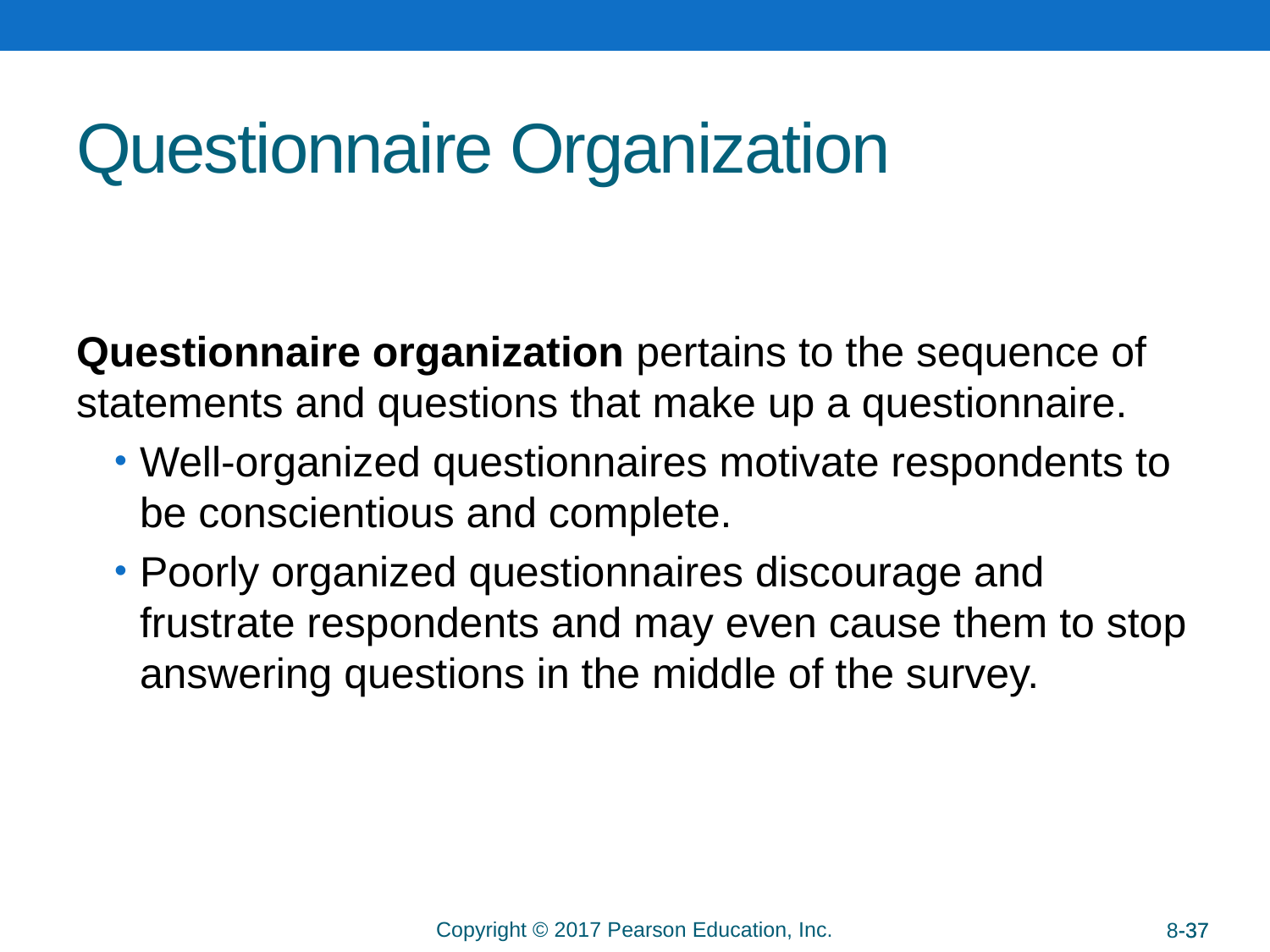

# Questionnaire Organization
Questionnaire organization pertains to the sequence of statements and questions that make up a questionnaire.
Well-organized questionnaires motivate respondents to be conscientious and complete.
Poorly organized questionnaires discourage and frustrate respondents and may even cause them to stop answering questions in the middle of the survey.